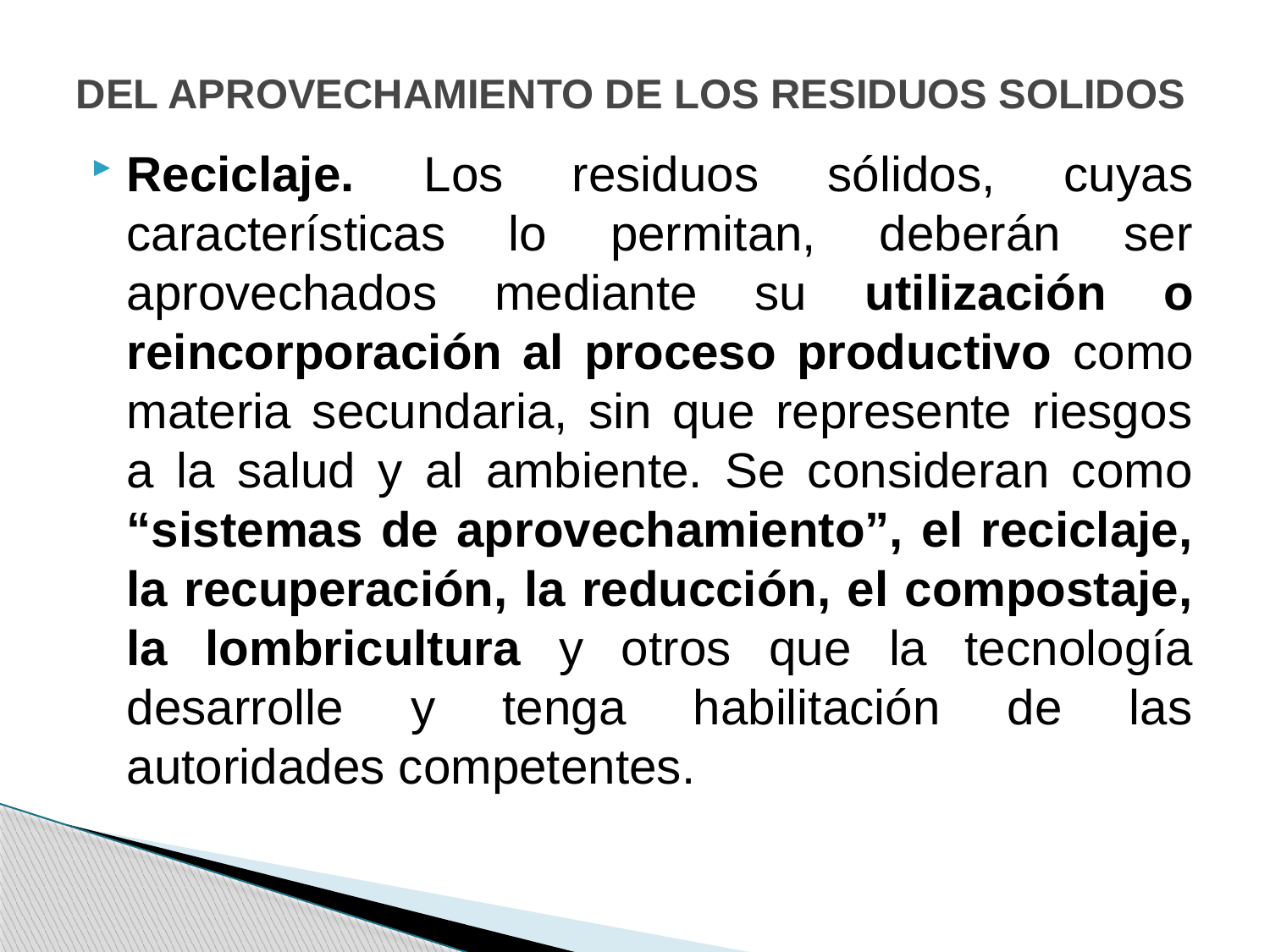

# DEL APROVECHAMIENTO DE LOS RESIDUOS SOLIDOS
Reciclaje. Los residuos sólidos, cuyas características lo permitan, deberán ser aprovechados mediante su utilización o reincorporación al proceso productivo como materia secundaria, sin que represente riesgos a la salud y al ambiente. Se consideran como “sistemas de aprovechamiento”, el reciclaje, la recuperación, la reducción, el compostaje, la lombricultura y otros que la tecnología desarrolle y tenga habilitación de las autoridades competentes.